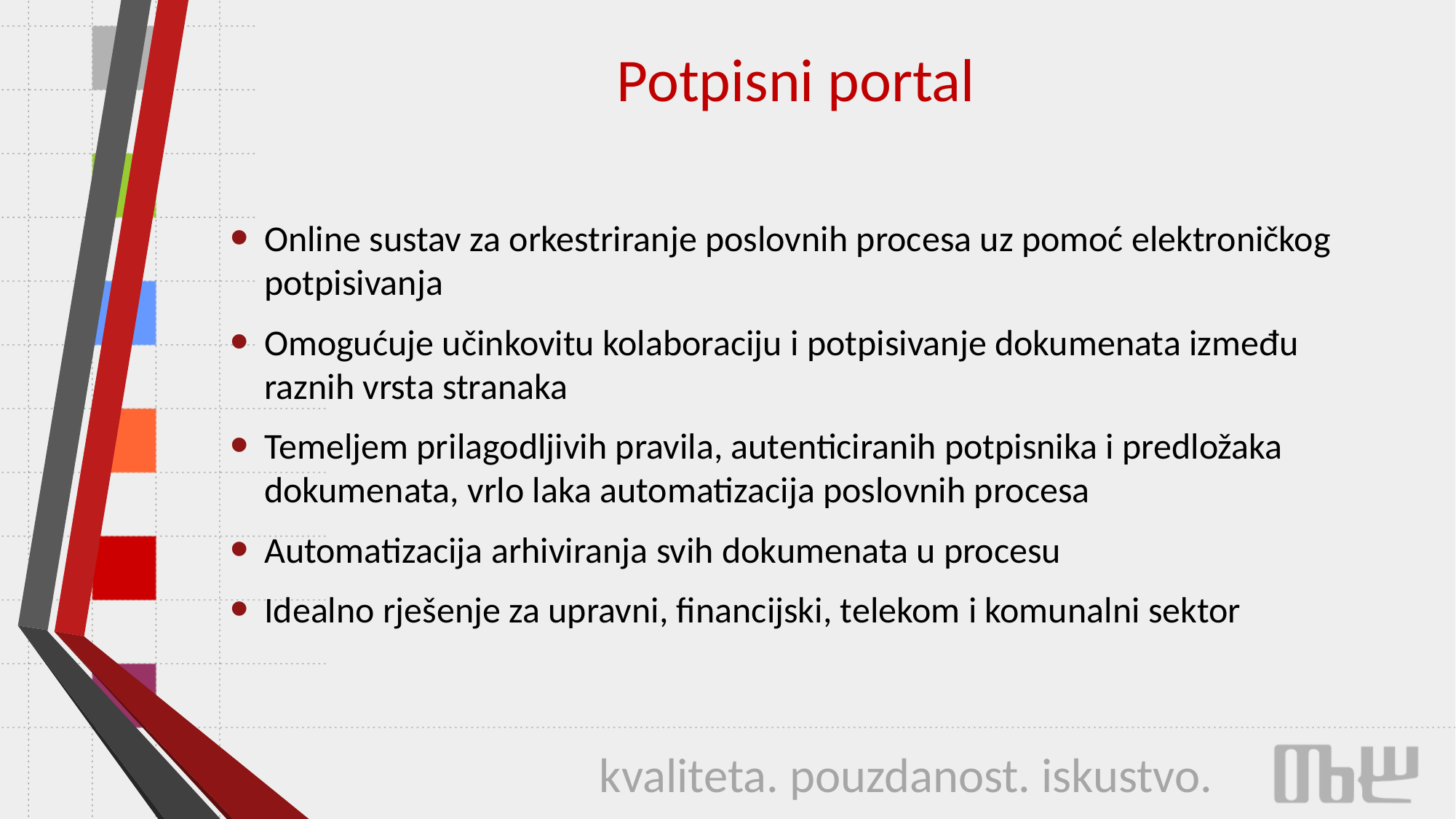

# Potpisni portal
Online sustav za orkestriranje poslovnih procesa uz pomoć elektroničkog potpisivanja
Omogućuje učinkovitu kolaboraciju i potpisivanje dokumenata između raznih vrsta stranaka
Temeljem prilagodljivih pravila, autenticiranih potpisnika i predložaka dokumenata, vrlo laka automatizacija poslovnih procesa
Automatizacija arhiviranja svih dokumenata u procesu
Idealno rješenje za upravni, financijski, telekom i komunalni sektor
kvaliteta. pouzdanost. iskustvo.